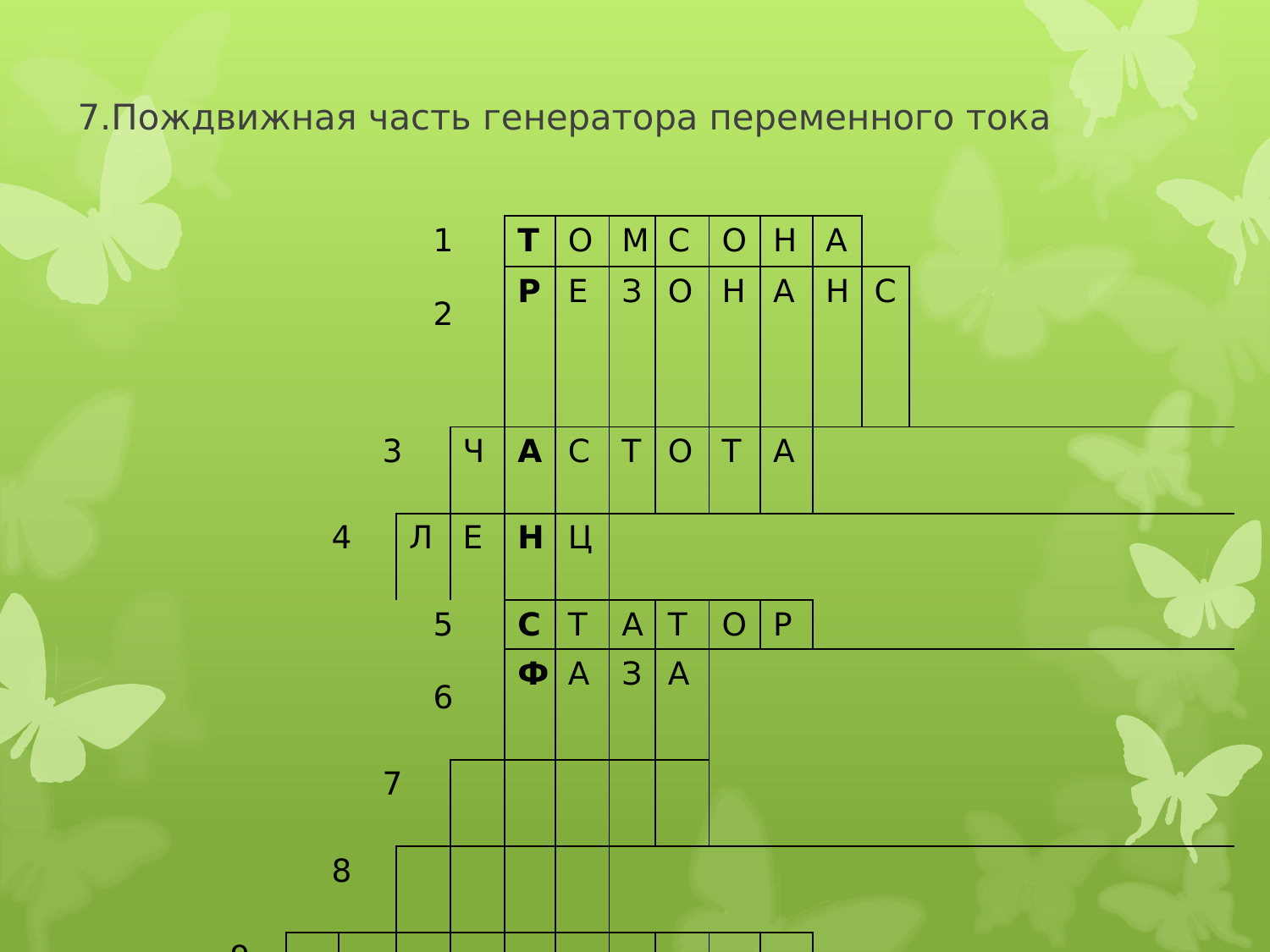

# 7.Пождвижная часть генератора переменного тока
| 1 2 |  |  |  |  |  | Т | О | М | С | О | Н | А |  |  |
| --- | --- | --- | --- | --- | --- | --- | --- | --- | --- | --- | --- | --- | --- | --- |
|  |  |  |  |  |  | Р | Е | З | О | Н | А | Н | С |  |
| 3 |  |  |  |  | Ч | А | С | Т | О | Т | А |  |  |  |
| 4 |  |  |  | Л | Е | Н | Ц |  |  |  |  |  |  |  |
| 5 6 |  |  |  |  |  | С | Т | А | Т | О | Р |  |  |  |
|  |  |  |  |  |  | Ф | А | З | А |  |  |  |  |  |
| 7 |  |  |  |  |  |  |  |  |  |  |  |  |  |  |
| 8 |  |  |  |  |  |  |  |  |  |  |  |  |  |  |
| 9 |  |  |  |  |  |  |  |  |  |  |  |  |  |  |
| 10 |  |  |  |  |  |  |  |  |  |  |  |  |  |  |
| 11 |  |  |  |  |  |  |  |  |  |  |  |  |  |  |
| 12 |  |  |  |  |  |  |  |  |  |  |  |  |  |  |
| 13 |  |  |  |  |  |  |  |  |  |  |  |  |  |  |
|  |  |  |  |  |  |  |  |  |  |  |  |  |  |  |